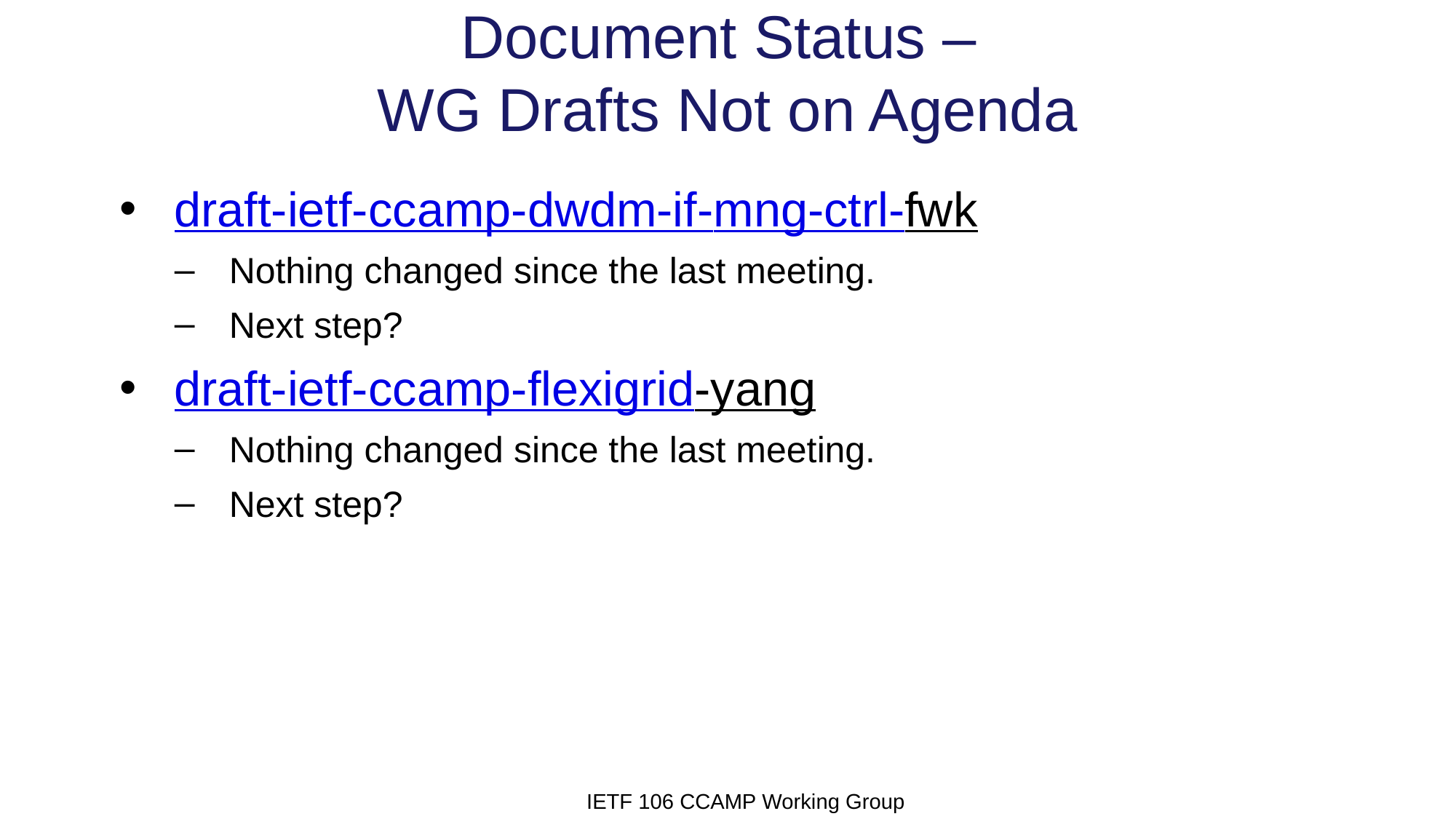

# Document Status – WG Drafts Not on Agenda
draft-ietf-ccamp-dwdm-if-mng-ctrl-fwk
Nothing changed since the last meeting.
Next step?
draft-ietf-ccamp-flexigrid-yang
Nothing changed since the last meeting.
Next step?

IETF 106 CCAMP Working Group